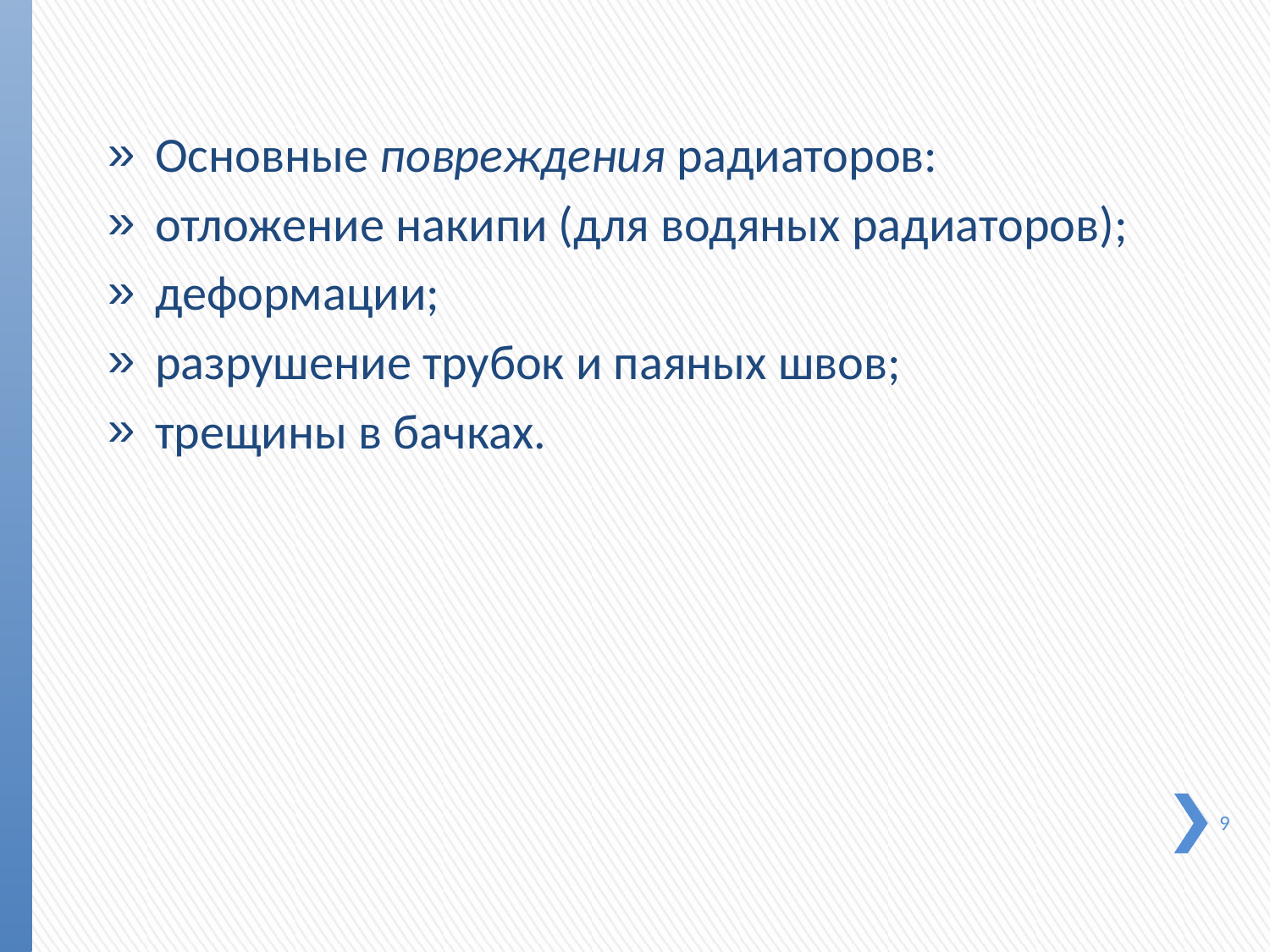

Основные повреждения радиаторов:
отложение накипи (для водяных радиаторов);
деформации;
разрушение трубок и паяных швов;
трещины в бачках.

9